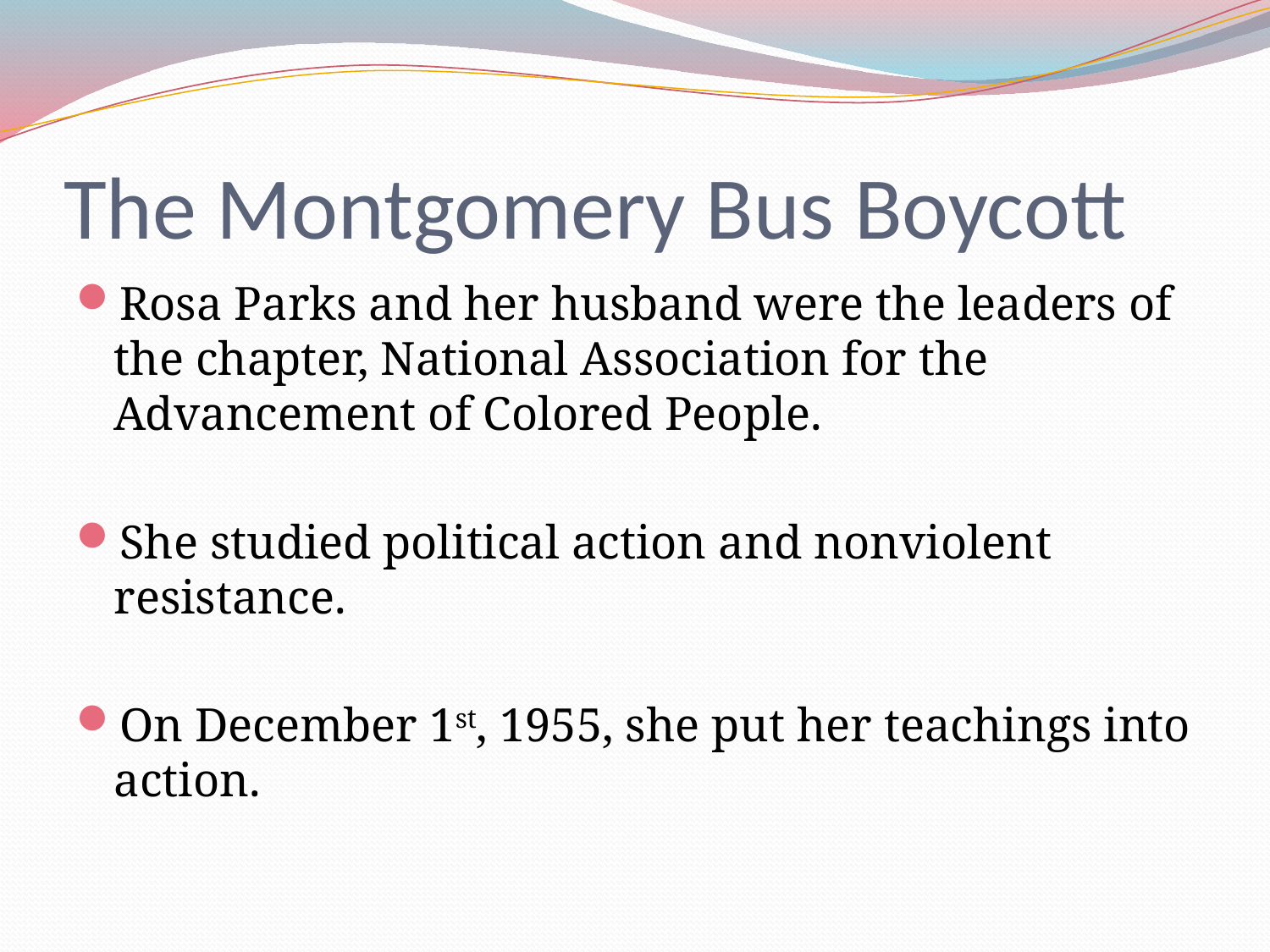

# The Montgomery Bus Boycott
Rosa Parks and her husband were the leaders of the chapter, National Association for the Advancement of Colored People.

She studied political action and nonviolent resistance.

On December 1st, 1955, she put her teachings into action.